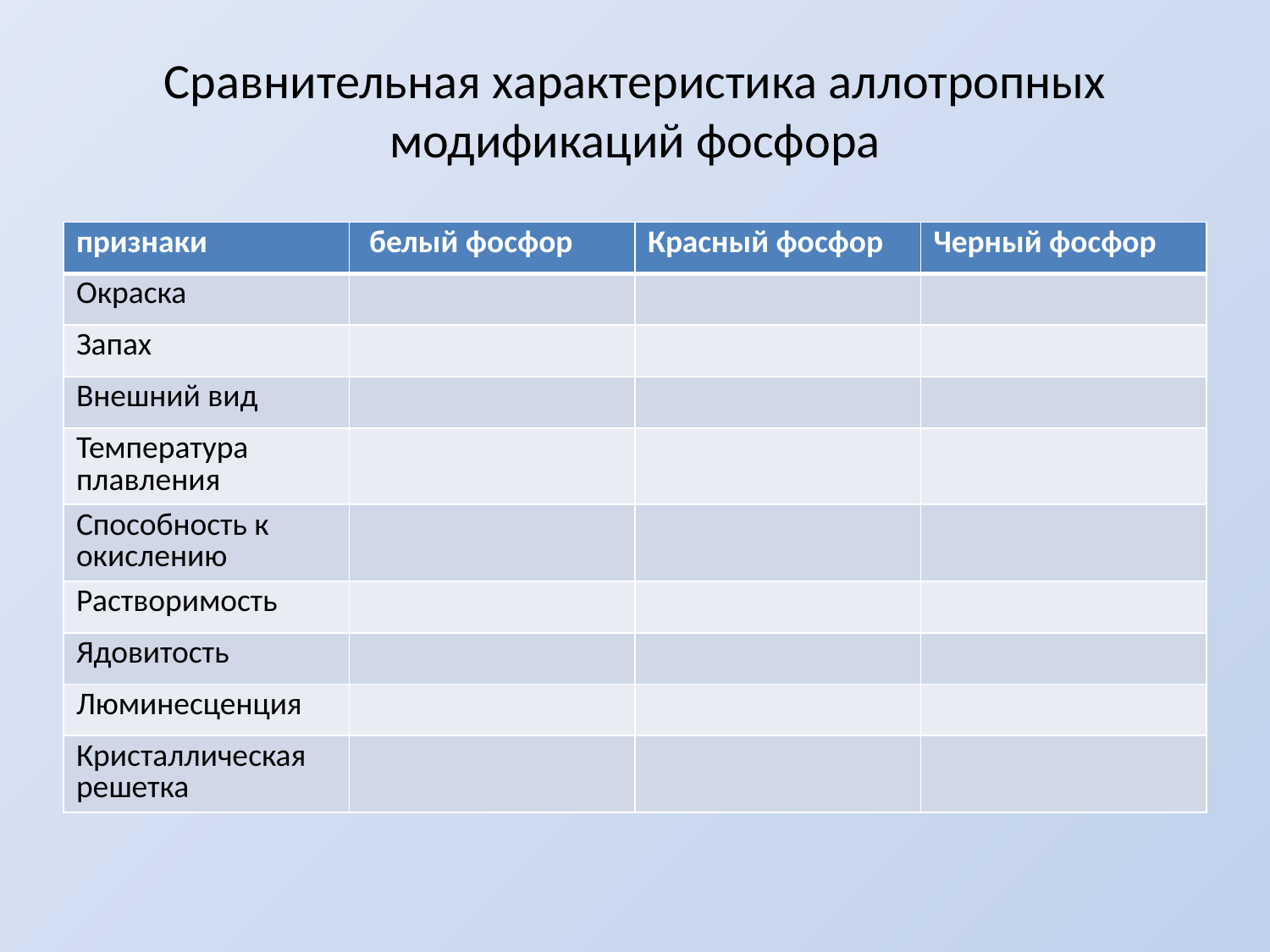

# Сравнительная характеристика аллотропных модификаций фосфора
| признаки | белый фосфор | Красный фосфор | Черный фосфор |
| --- | --- | --- | --- |
| Окраска |  |  |  |
| Запах |  |  |  |
| Внешний вид |  |  |  |
| Температура плавления |  |  |  |
| Способность к окислению |  |  |  |
| Растворимость |  |  |  |
| Ядовитость |  |  |  |
| Люминесценция |  |  |  |
| Кристаллическая решетка |  |  |  |